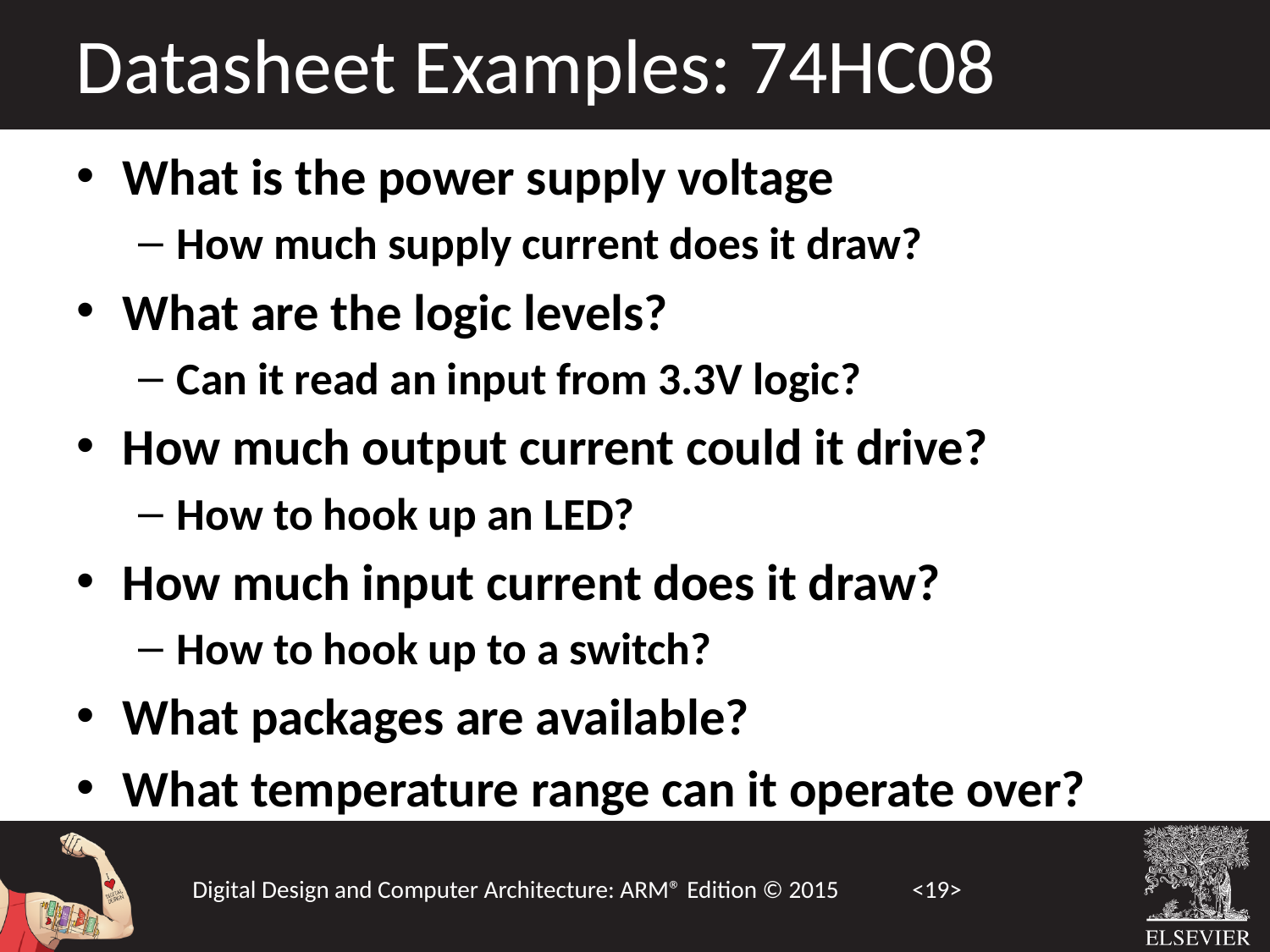

Datasheet Examples: 74HC08
What is the power supply voltage
How much supply current does it draw?
What are the logic levels?
Can it read an input from 3.3V logic?
How much output current could it drive?
How to hook up an LED?
How much input current does it draw?
How to hook up to a switch?
What packages are available?
What temperature range can it operate over?